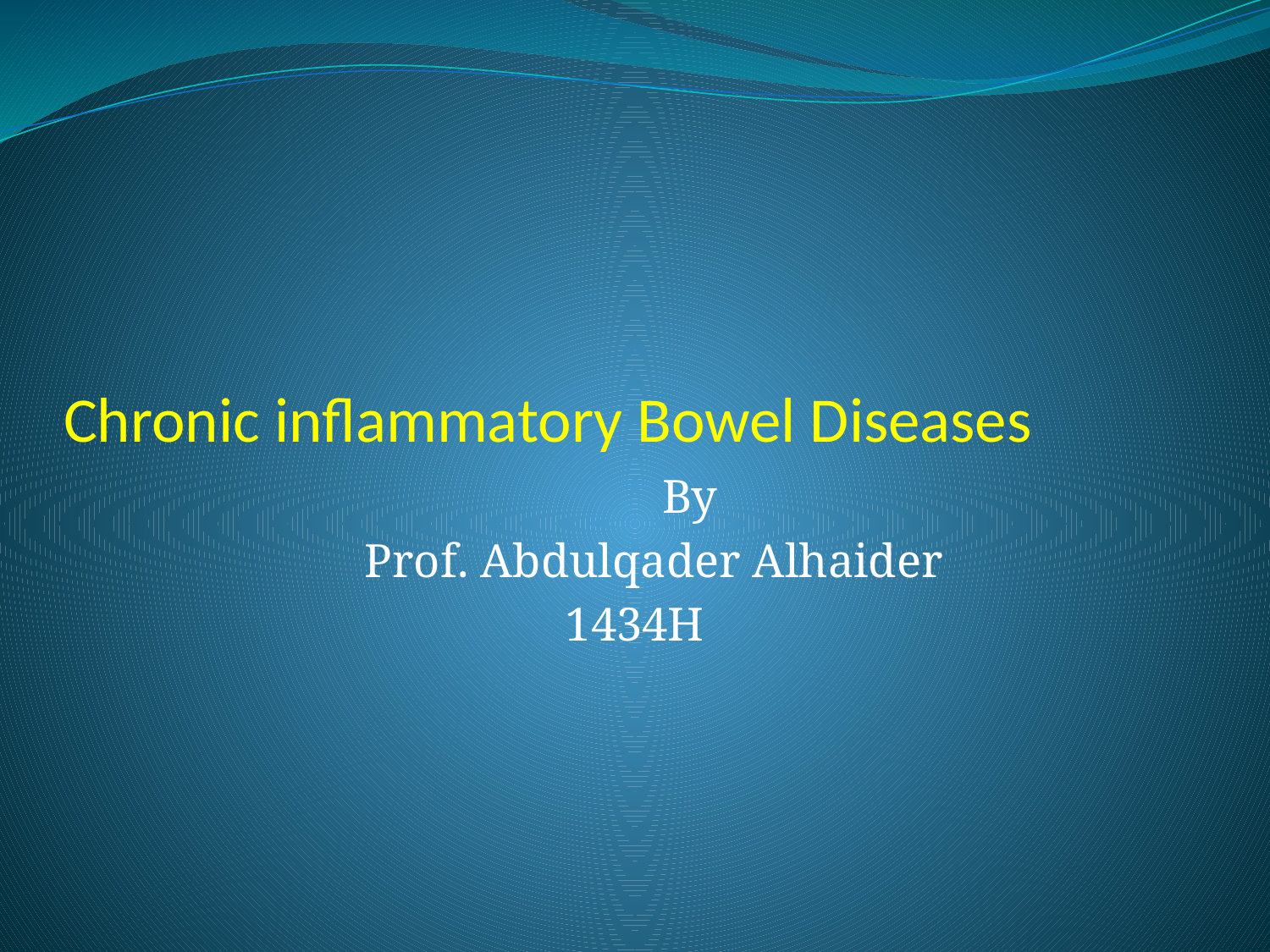

# Chronic inflammatory Bowel Diseases

By
	Prof. Abdulqader Alhaider
1434H